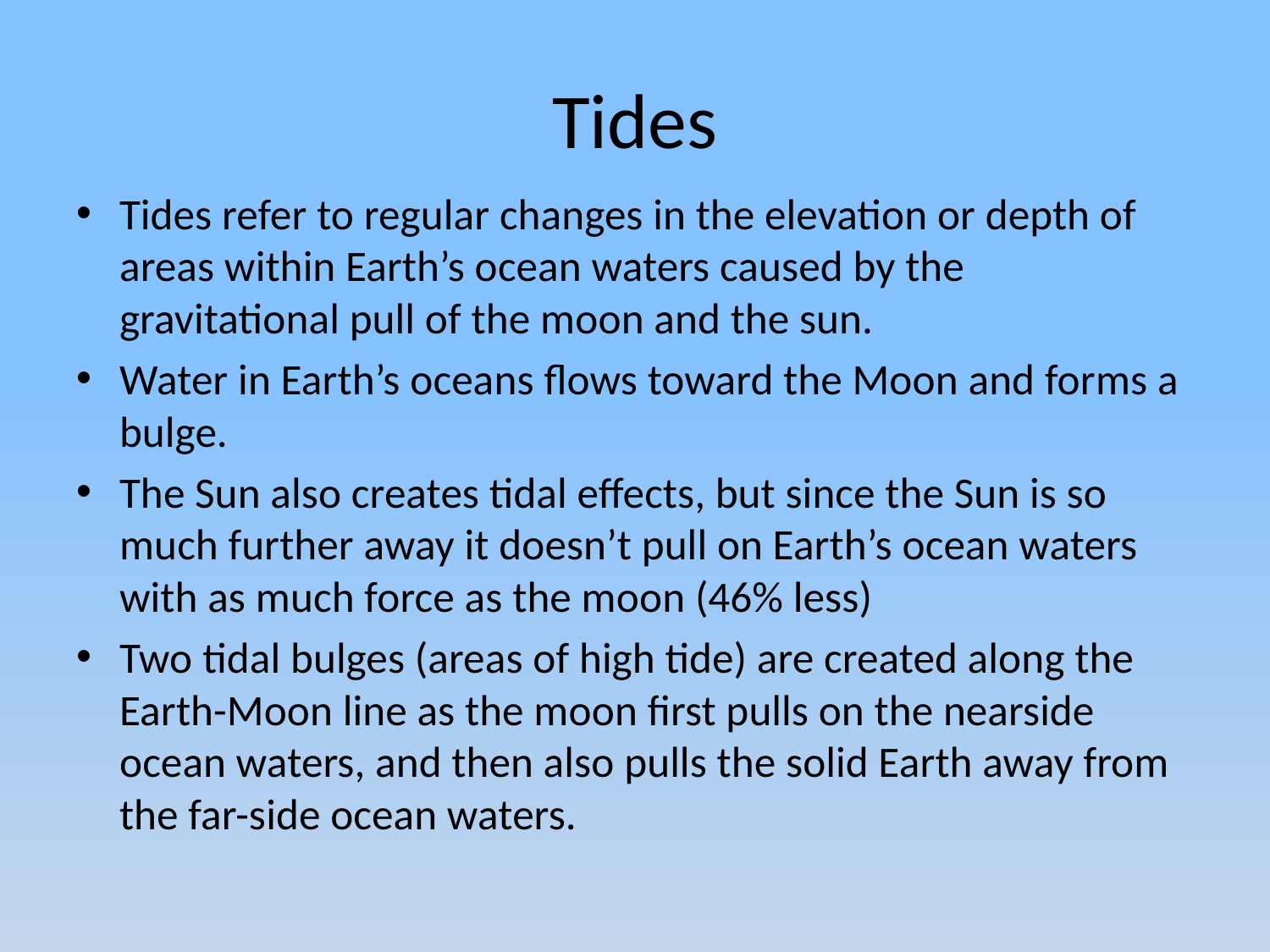

# Tides
Tides refer to regular changes in the elevation or depth of areas within Earth’s ocean waters caused by the gravitational pull of the moon and the sun.
Water in Earth’s oceans flows toward the Moon and forms a bulge.
The Sun also creates tidal effects, but since the Sun is so much further away it doesn’t pull on Earth’s ocean waters with as much force as the moon (46% less)
Two tidal bulges (areas of high tide) are created along the Earth-Moon line as the moon first pulls on the nearside ocean waters, and then also pulls the solid Earth away from the far-side ocean waters.